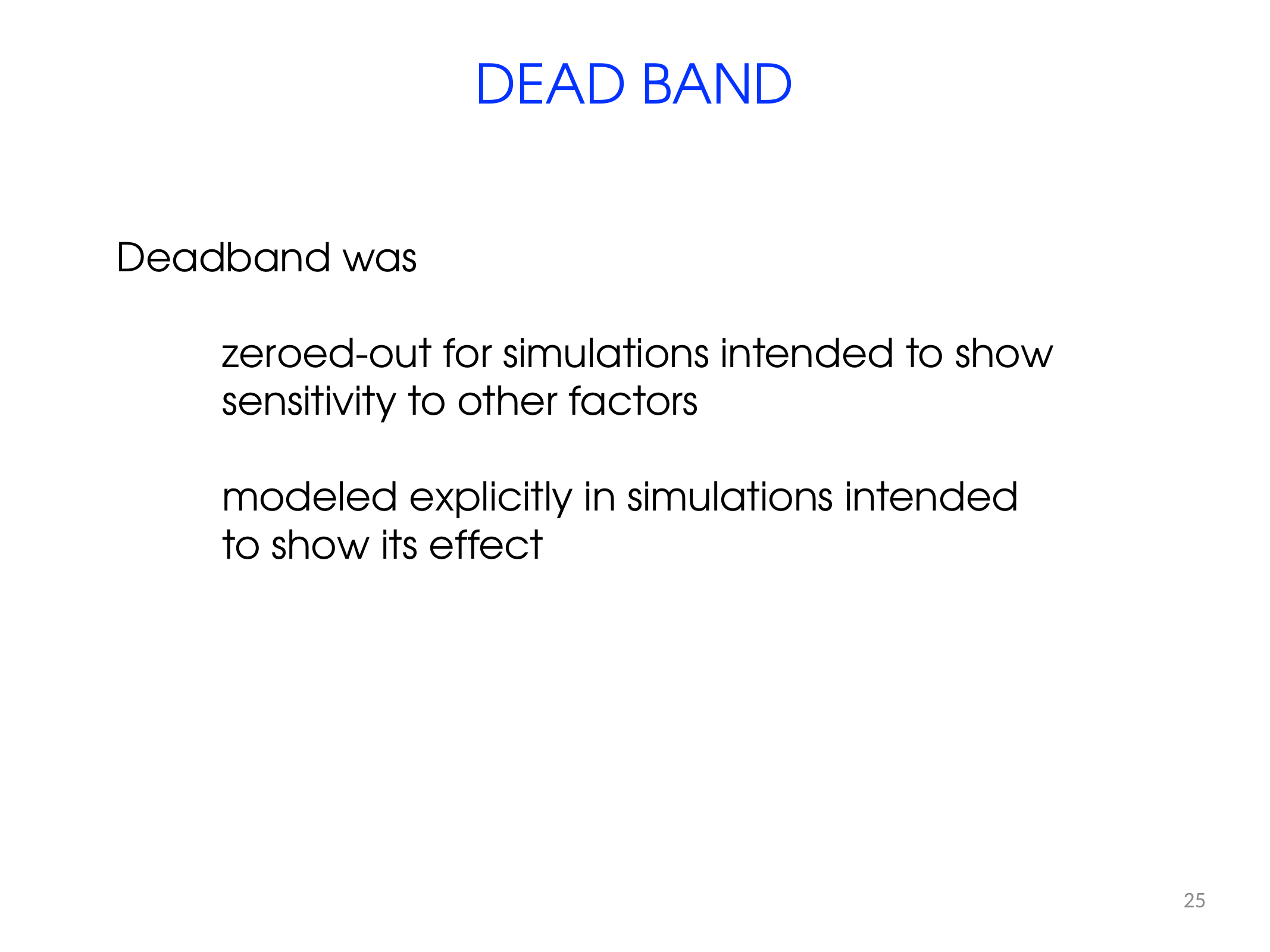

DEAD BAND
Deadband was

zeroed-out for simulations intended to show sensitivity to other factors

modeled explicitly in simulations intended to show its effect
25